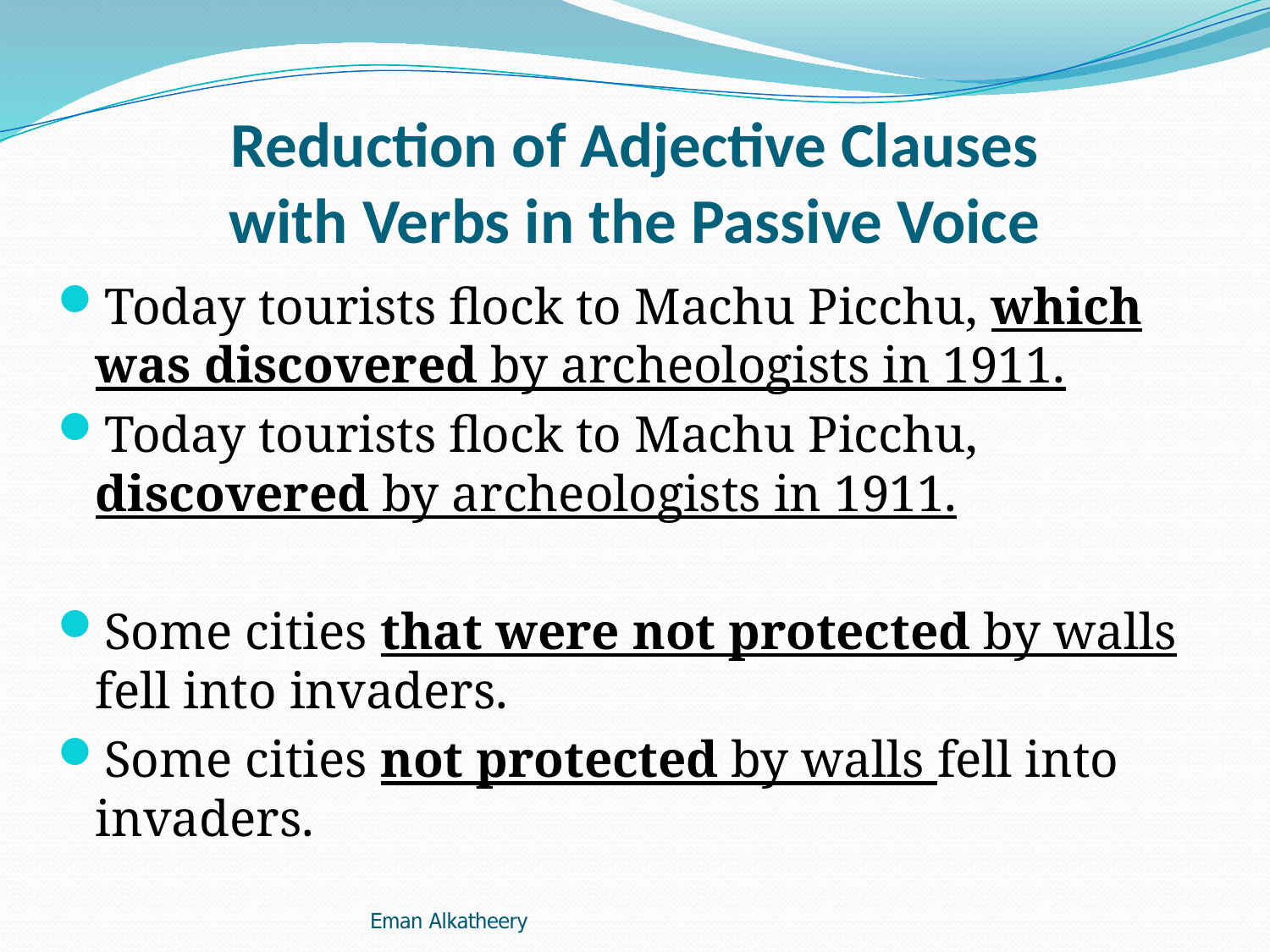

# Reduction of Adjective Clauses with Verbs in the Passive Voice
Today tourists flock to Machu Picchu, which was discovered by archeologists in 1911.
Today tourists flock to Machu Picchu, discovered by archeologists in 1911.

Some cities that were not protected by walls fell into invaders.
Some cities not protected by walls fell into invaders.
Eman Alkatheery